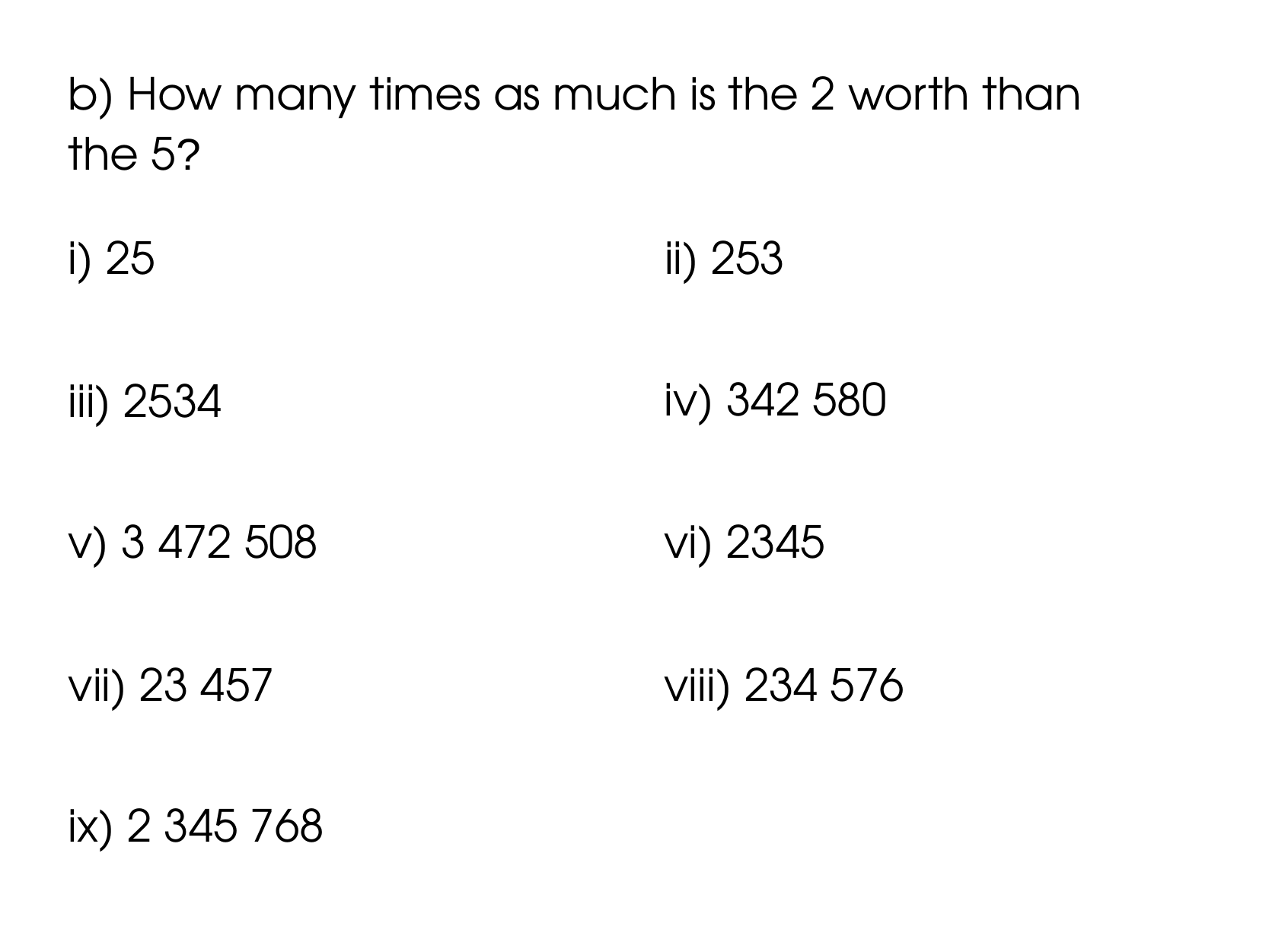

b) How many times as much is the 2 worth than the 5?
i) 25
ii) 253
iv) 342 580
iii) 2534
v) 3 472 508
vi) 2345
vii) 23 457
viii) 234 576
ix) 2 345 768